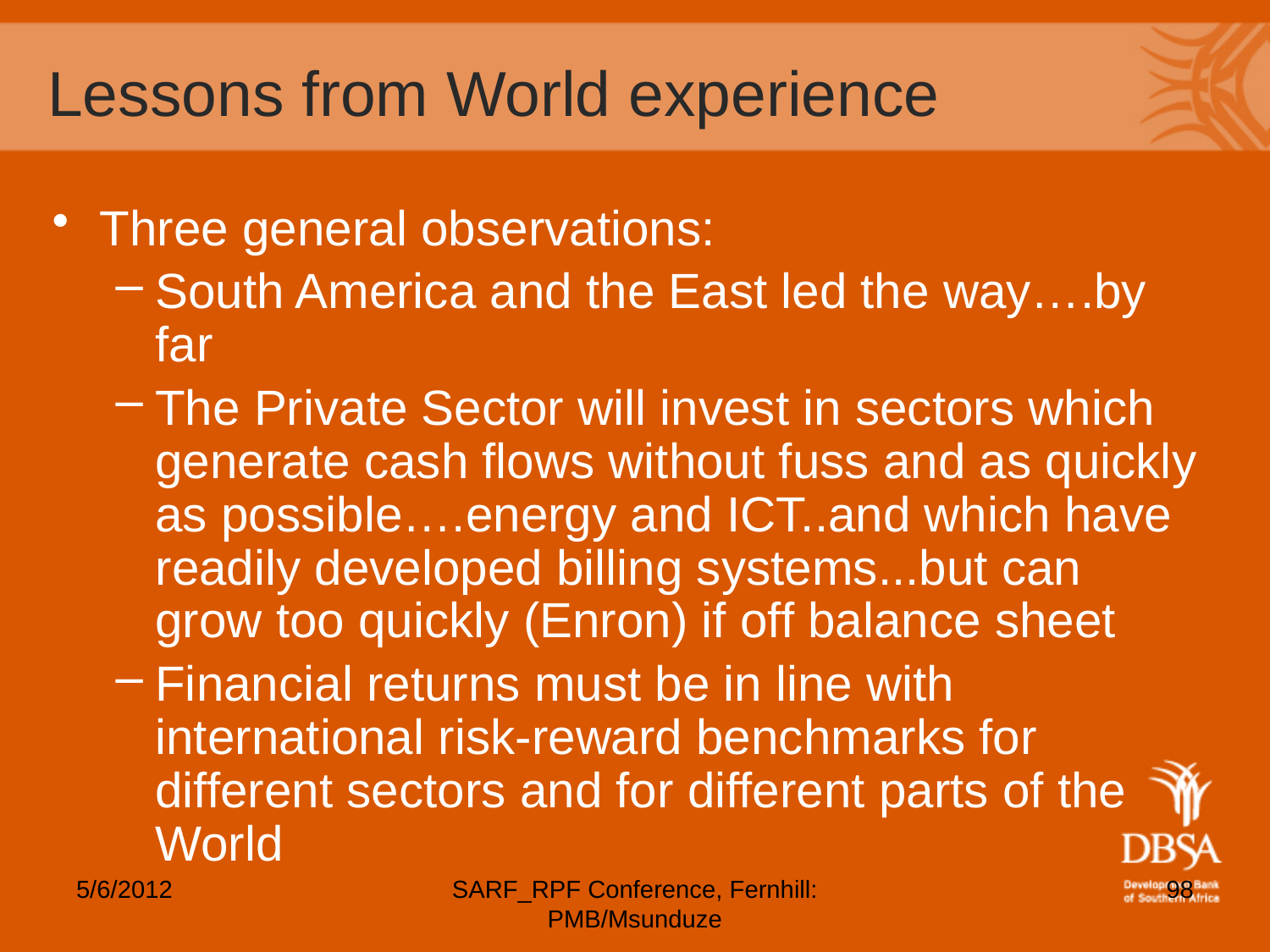

# Lessons from World experience
Three general observations:
South America and the East led the way….by far
The Private Sector will invest in sectors which generate cash flows without fuss and as quickly as possible….energy and ICT..and which have readily developed billing systems...but can grow too quickly (Enron) if off balance sheet
Financial returns must be in line with international risk-reward benchmarks for different sectors and for different parts of the World
5/6/2012
SARF_RPF Conference, Fernhill: PMB/Msunduze
98